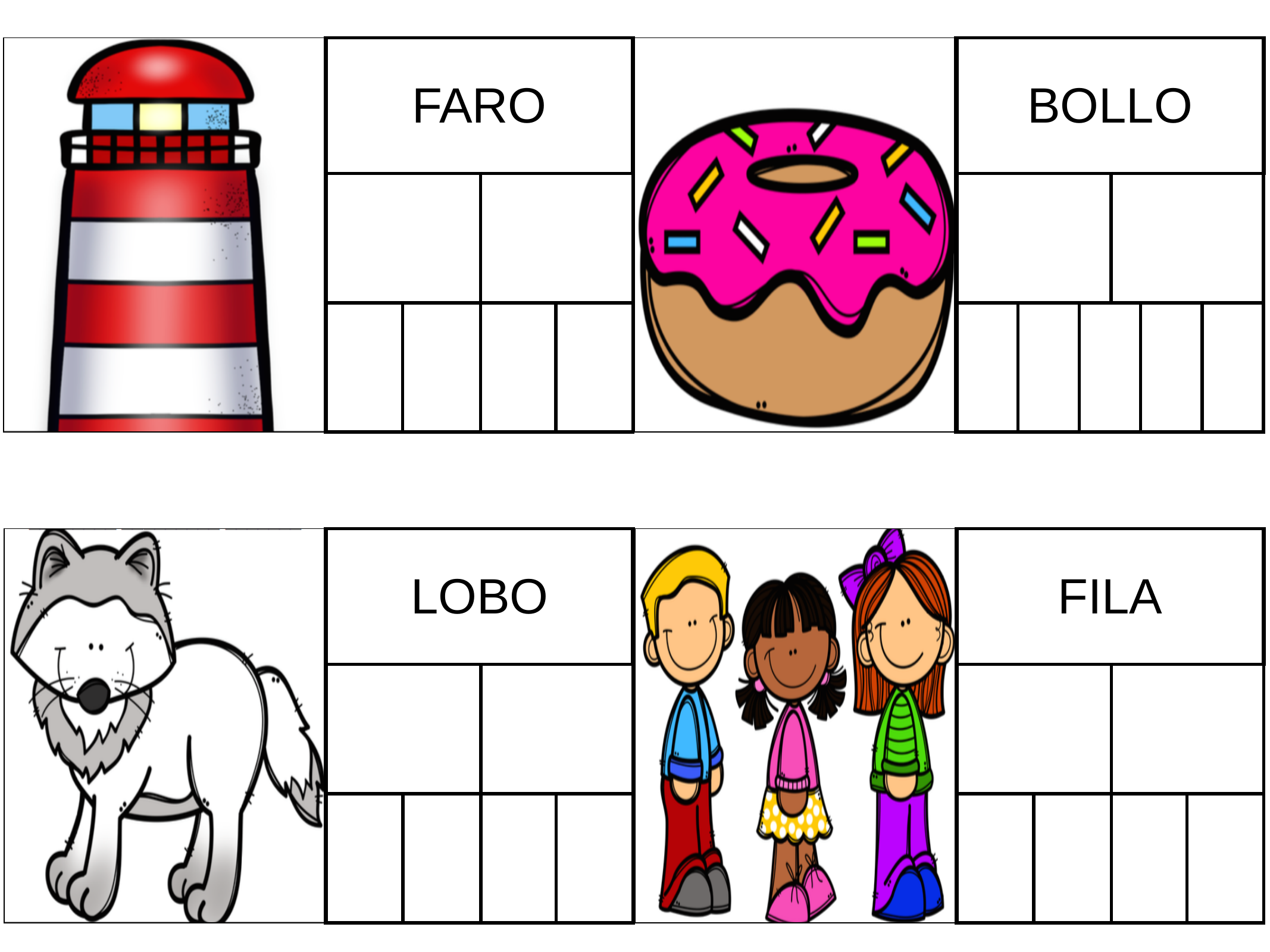

|  | FARO |  |  |  |
| --- | --- | --- | --- | --- |
|  |  |  |  |  |
|  |  |  |  |  |
|  | BOLLO |  |  |  |  |  |
| --- | --- | --- | --- | --- | --- | --- |
|  |  |  |  |  |  |  |
|  |  |  |  |  |  |  |
|  | LOBO |  |  |  |
| --- | --- | --- | --- | --- |
|  |  |  |  |  |
|  |  |  |  |  |
|  | FILA |  |  |  |
| --- | --- | --- | --- | --- |
|  |  |  |  |  |
|  |  |  |  |  |